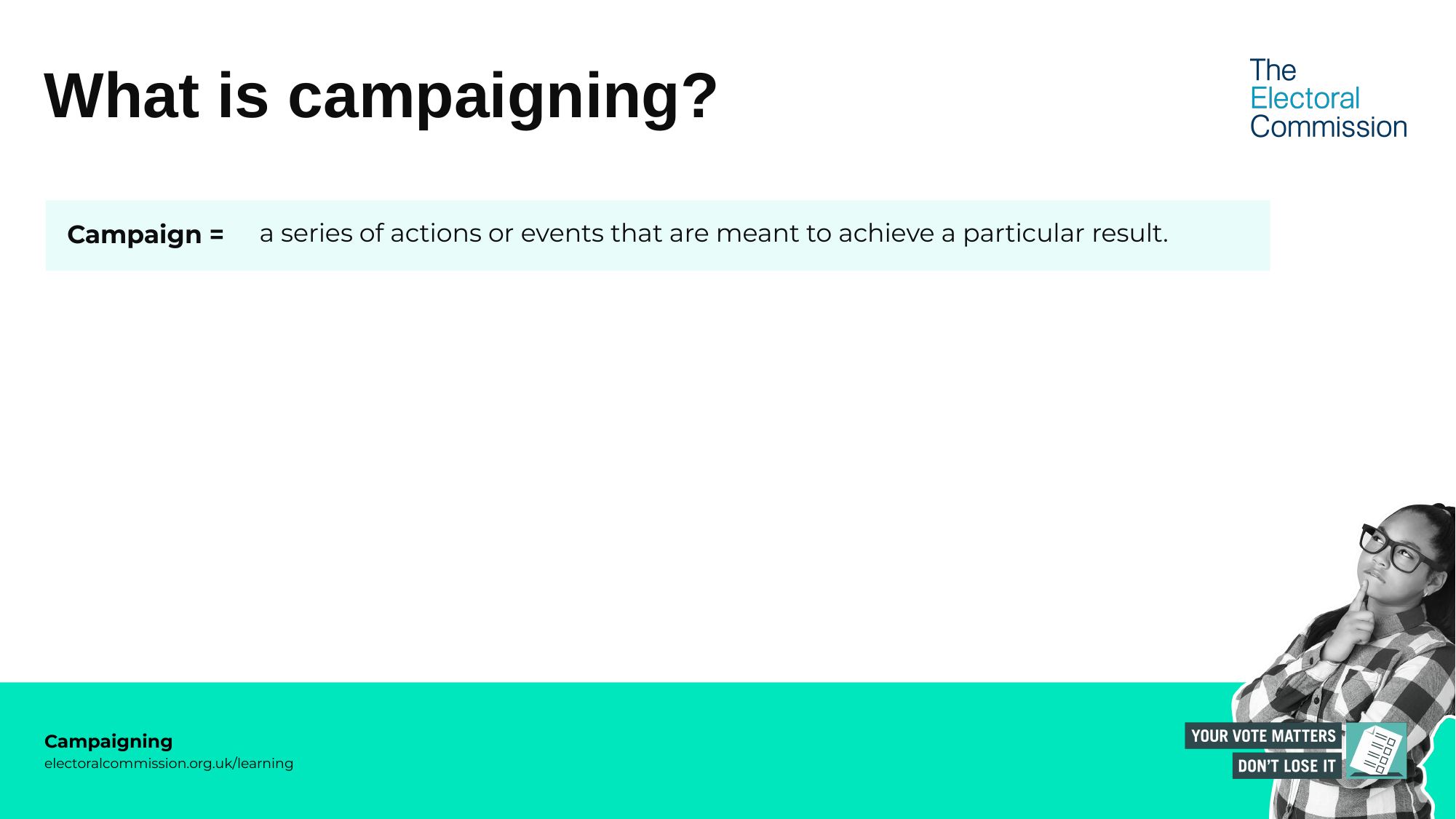

# What is campaigning?
a series of actions or events that are meant to achieve a particular result.
Campaign =
Campaigning